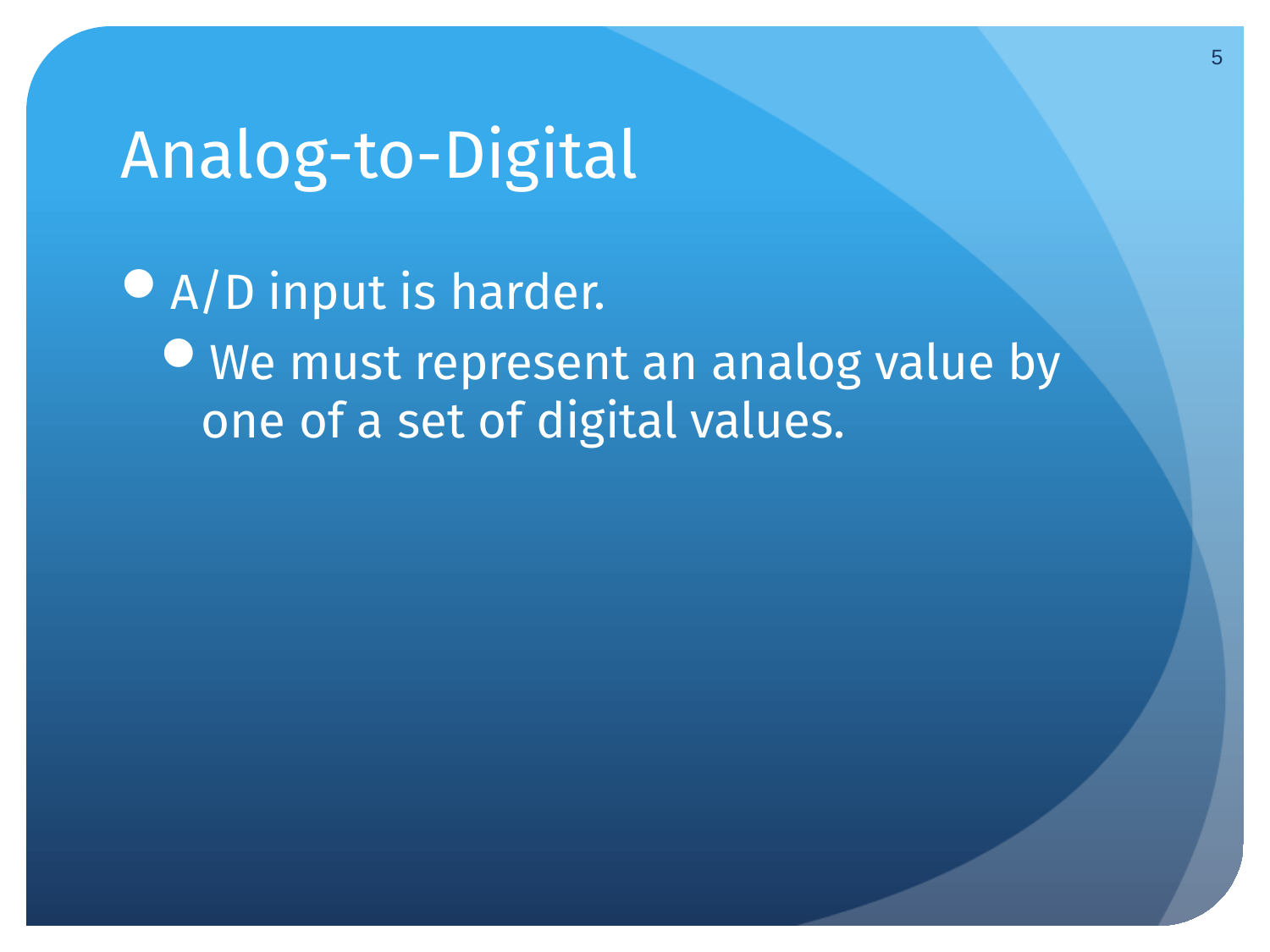

5
# Analog-to-Digital
A/D input is harder.
We must represent an analog value by one of a set of digital values.